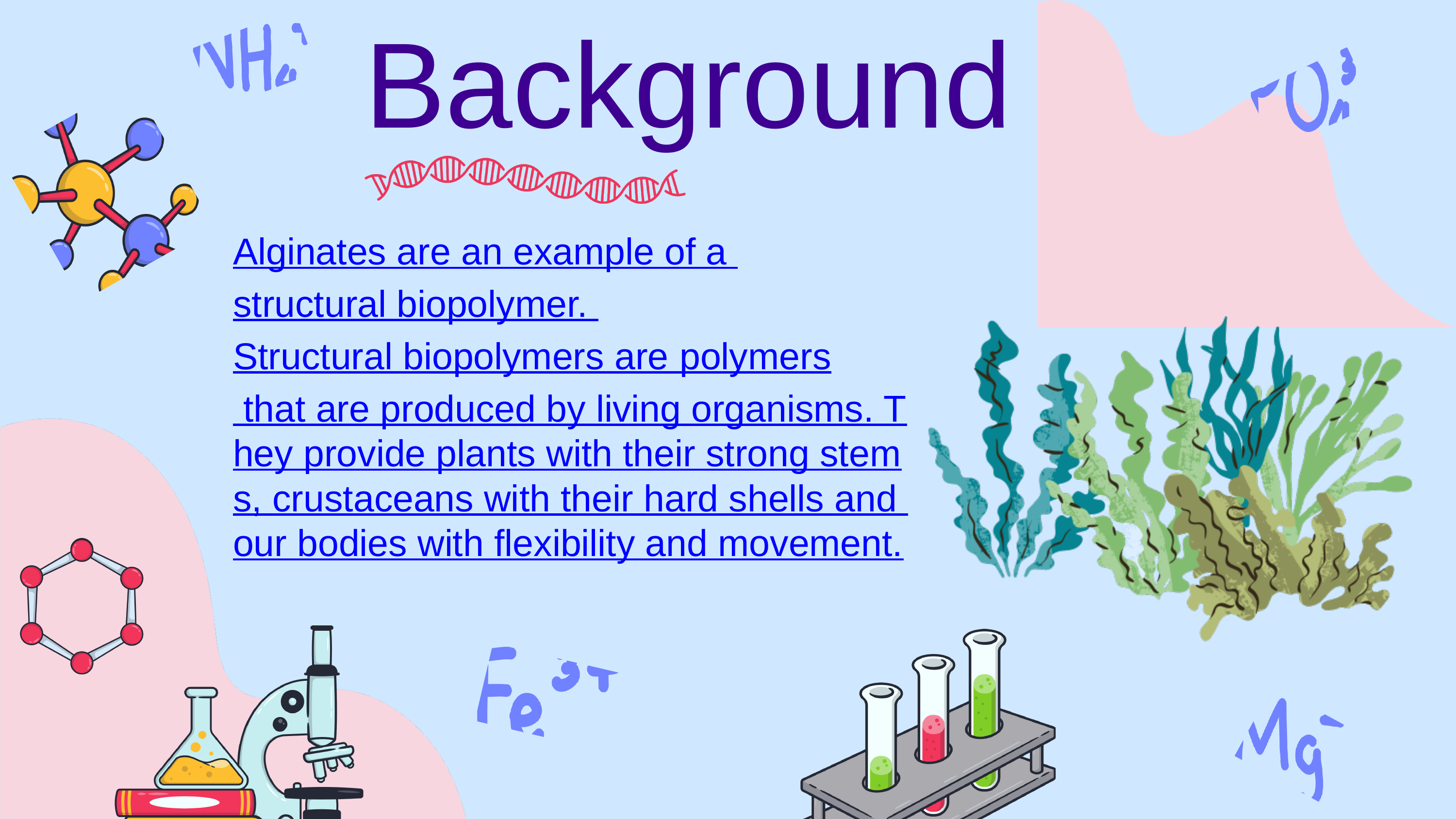

Background

Alginates are an example of a structural biopolymer. Structural biopolymers are polymers that are produced by living organisms. They provide plants with their strong stems, crustaceans with their hard shells and our bodies with flexibility and movement.